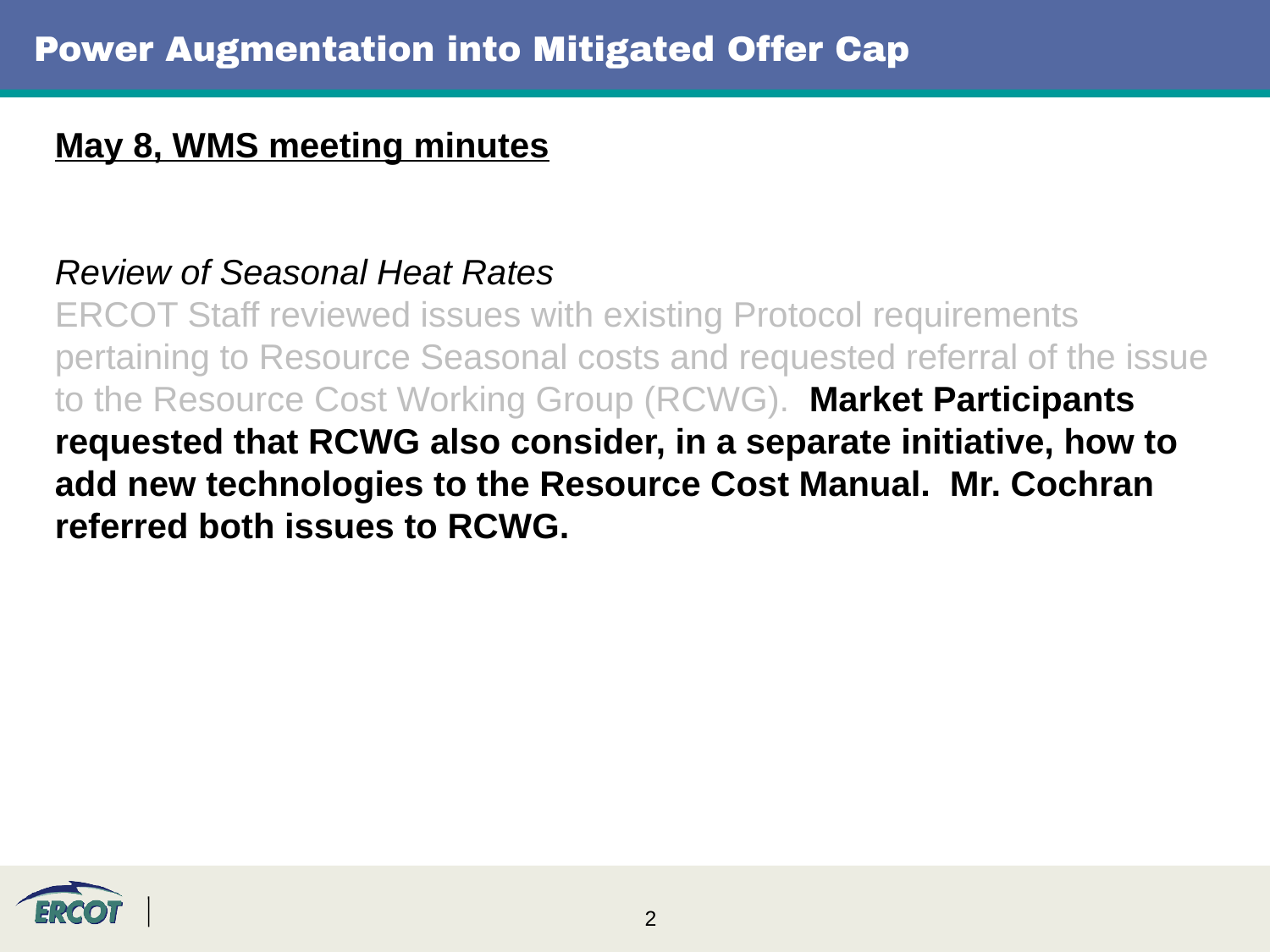

# Power Augmentation into Mitigated Offer Cap
May 8, WMS meeting minutes

Review of Seasonal Heat Rates
ERCOT Staff reviewed issues with existing Protocol requirements pertaining to Resource Seasonal costs and requested referral of the issue to the Resource Cost Working Group (RCWG).  Market Participants requested that RCWG also consider, in a separate initiative, how to add new technologies to the Resource Cost Manual.  Mr. Cochran referred both issues to RCWG.